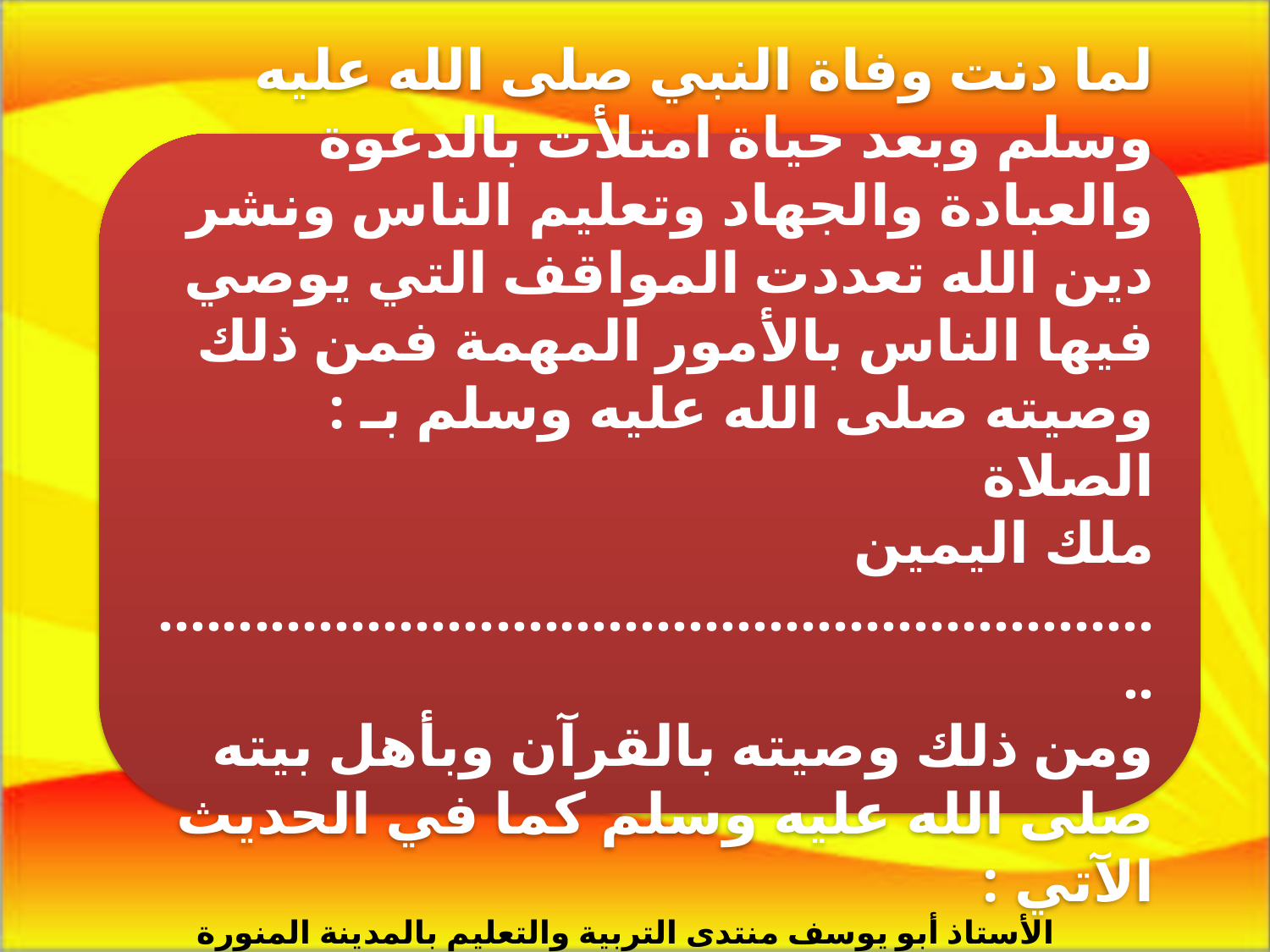

لما دنت وفاة النبي صلى الله عليه وسلم وبعد حياة امتلأت بالدعوة والعبادة والجهاد وتعليم الناس ونشر دين الله تعددت المواقف التي يوصي فيها الناس بالأمور المهمة فمن ذلك وصيته صلى الله عليه وسلم بـ :
الصلاة
ملك اليمين
................................................................
ومن ذلك وصيته بالقرآن وبأهل بيته صلى الله عليه وسلم كما في الحديث الآتي :
الأستاذ أبو يوسف منتدى التربية والتعليم بالمدينة المنورة